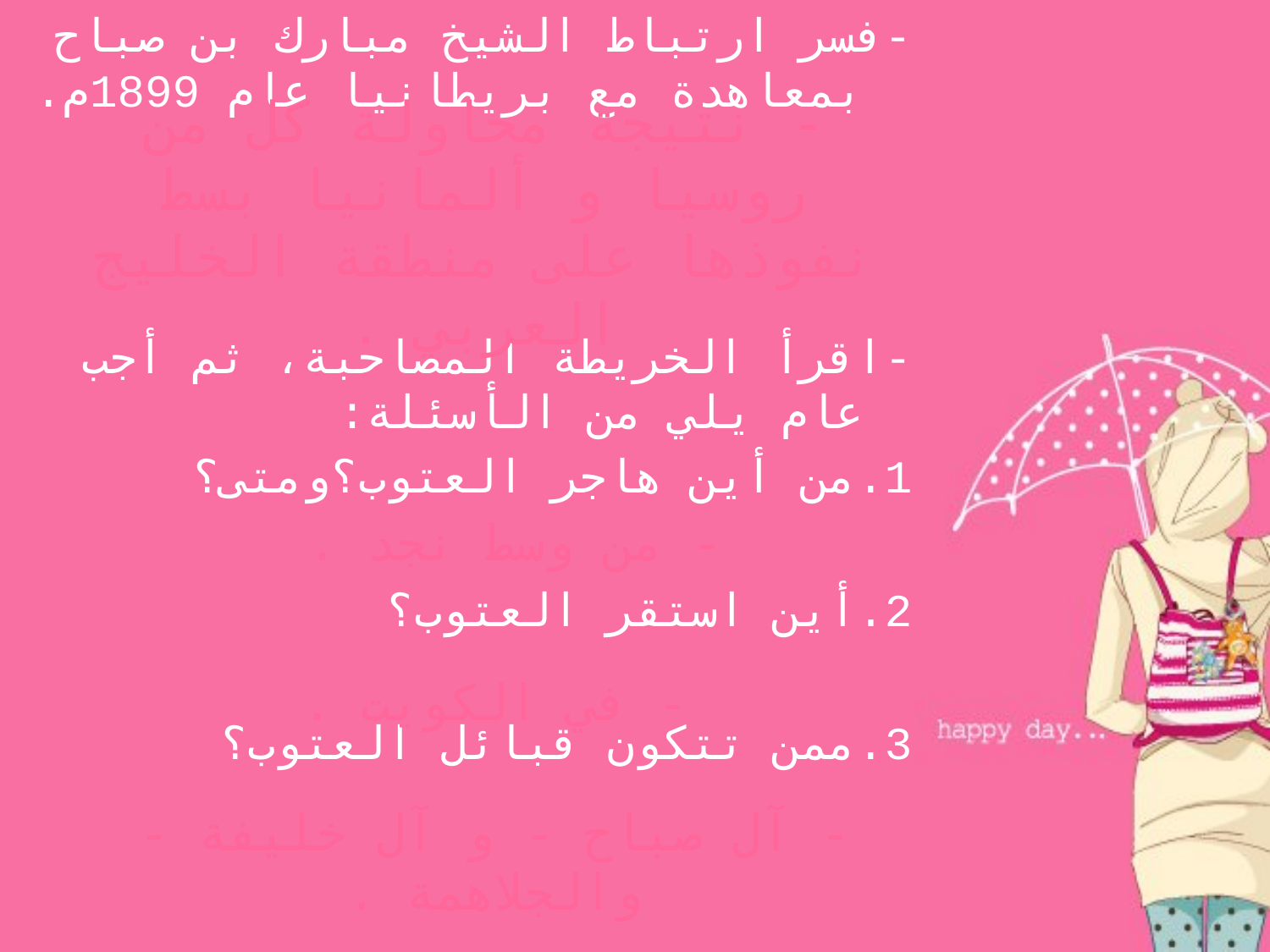

-فسر ارتباط الشيخ مبارك بن صباح بمعاهدة مع بريطانيا عام 1899م.

-اقرأ الخريطة المصاحبة، ثم أجب عام يلي من الأسئلة:
1.من أين هاجر العتوب؟ومتى؟

2.أين استقر العتوب؟

3.ممن تتكون قبائل العتوب؟

- نتيجة محاولة كل من روسيا و ألمانيا بسط نفوذها على منطقة الخليج العربي .
- من وسط نجد .
- في الكويت .
- آل صباح - و آل خليفة - والجلاهمة .